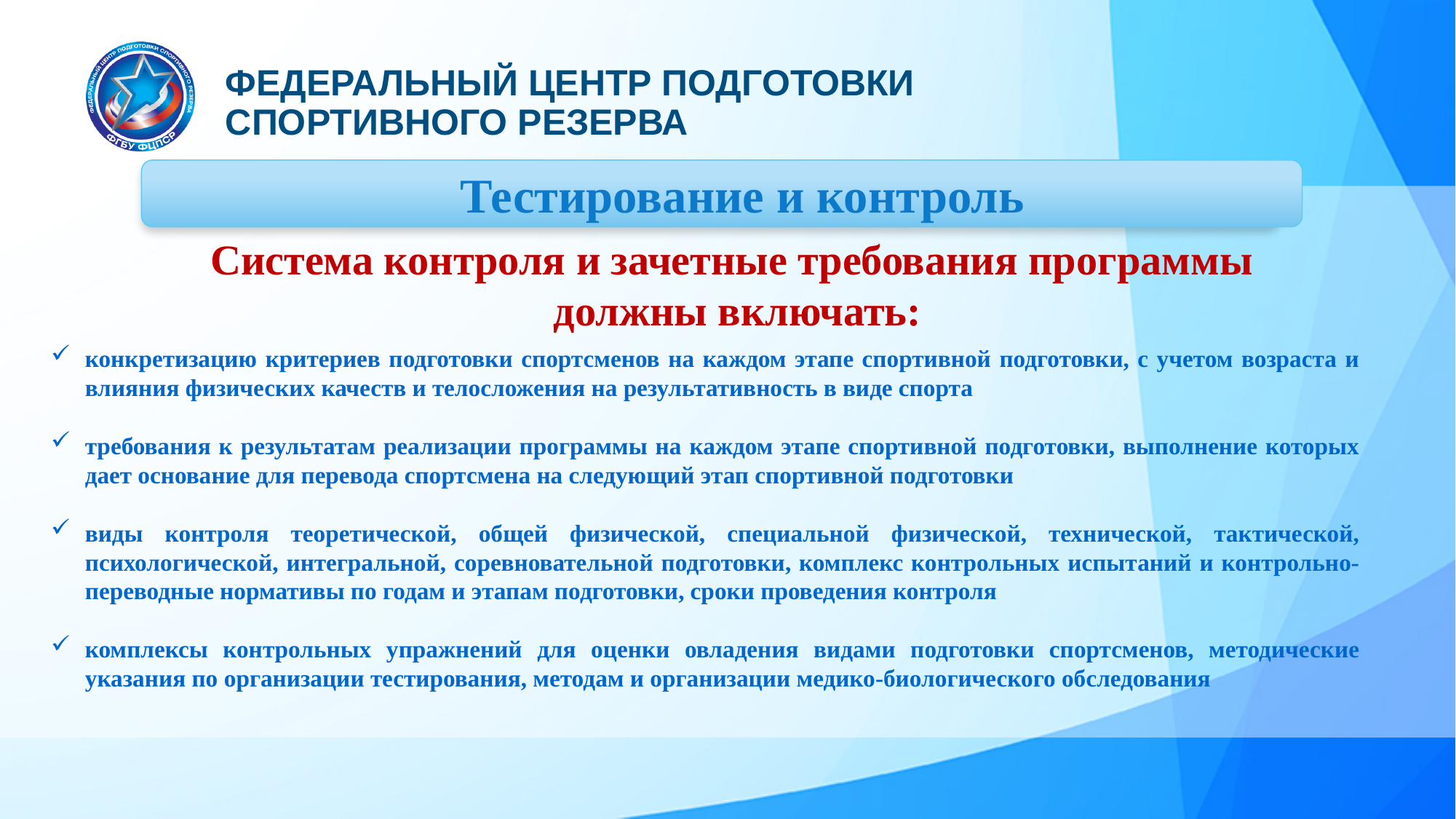

Тестирование и контроль
#
Система контроля и зачетные требования программы
 должны включать:
конкретизацию критериев подготовки спортсменов на каждом этапе спортивной подготовки, с учетом возраста и влияния физических качеств и телосложения на результативность в виде спорта

требования к результатам реализации программы на каждом этапе спортивной подготовки, выполнение которых дает основание для перевода спортсмена на следующий этап спортивной подготовки

виды контроля теоретической, общей физической, специальной физической, технической, тактической, психологической, интегральной, соревновательной подготовки, комплекс контрольных испытаний и контрольно-переводные нормативы по годам и этапам подготовки, сроки проведения контроля

комплексы контрольных упражнений для оценки овладения видами подготовки спортсменов, методические указания по организации тестирования, методам и организации медико-биологического обследования